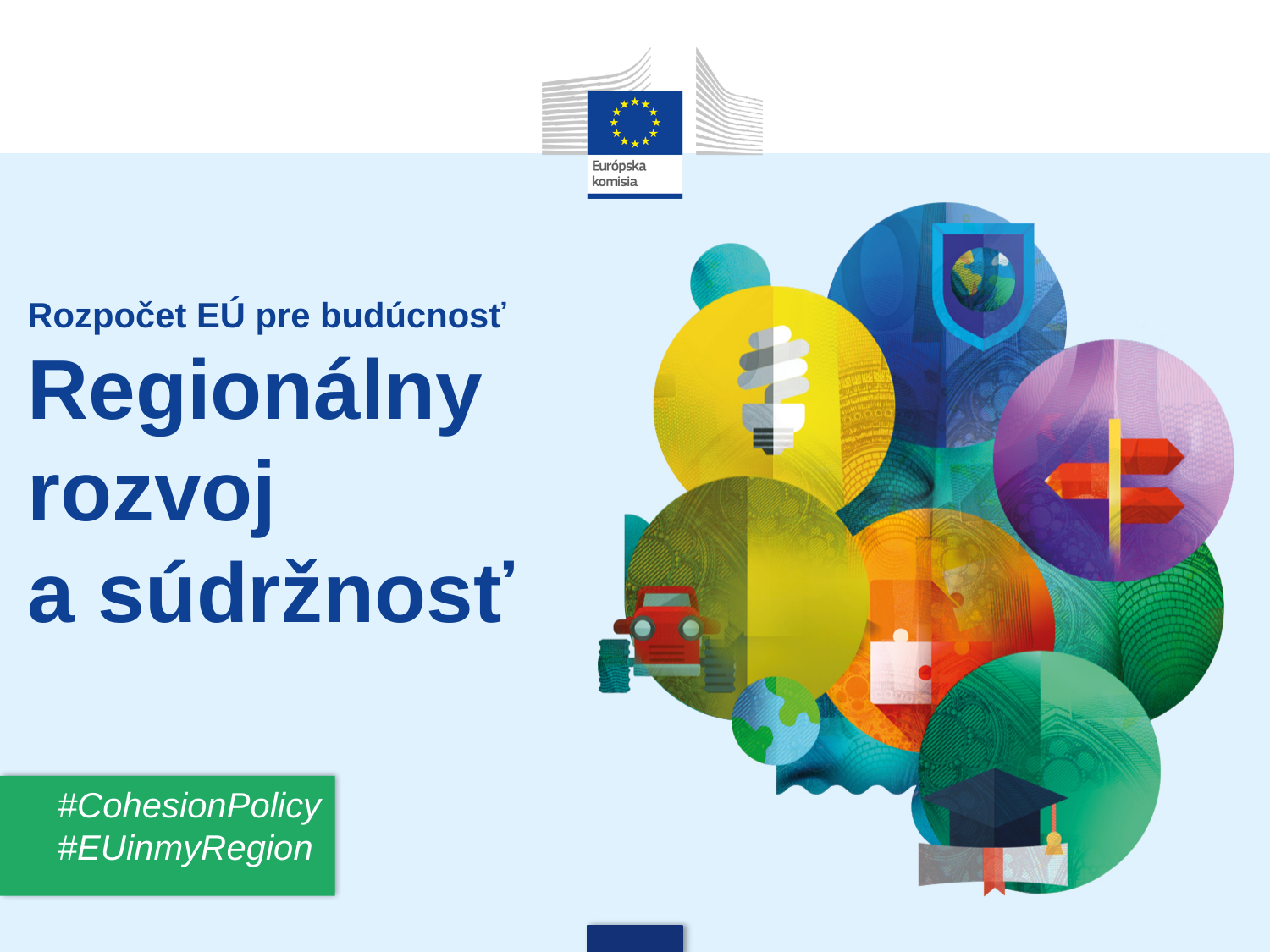

# Rozpočet EÚ pre budúcnosť Regionálny rozvoj a súdržnosť

#CohesionPolicy #EUinmyRegion